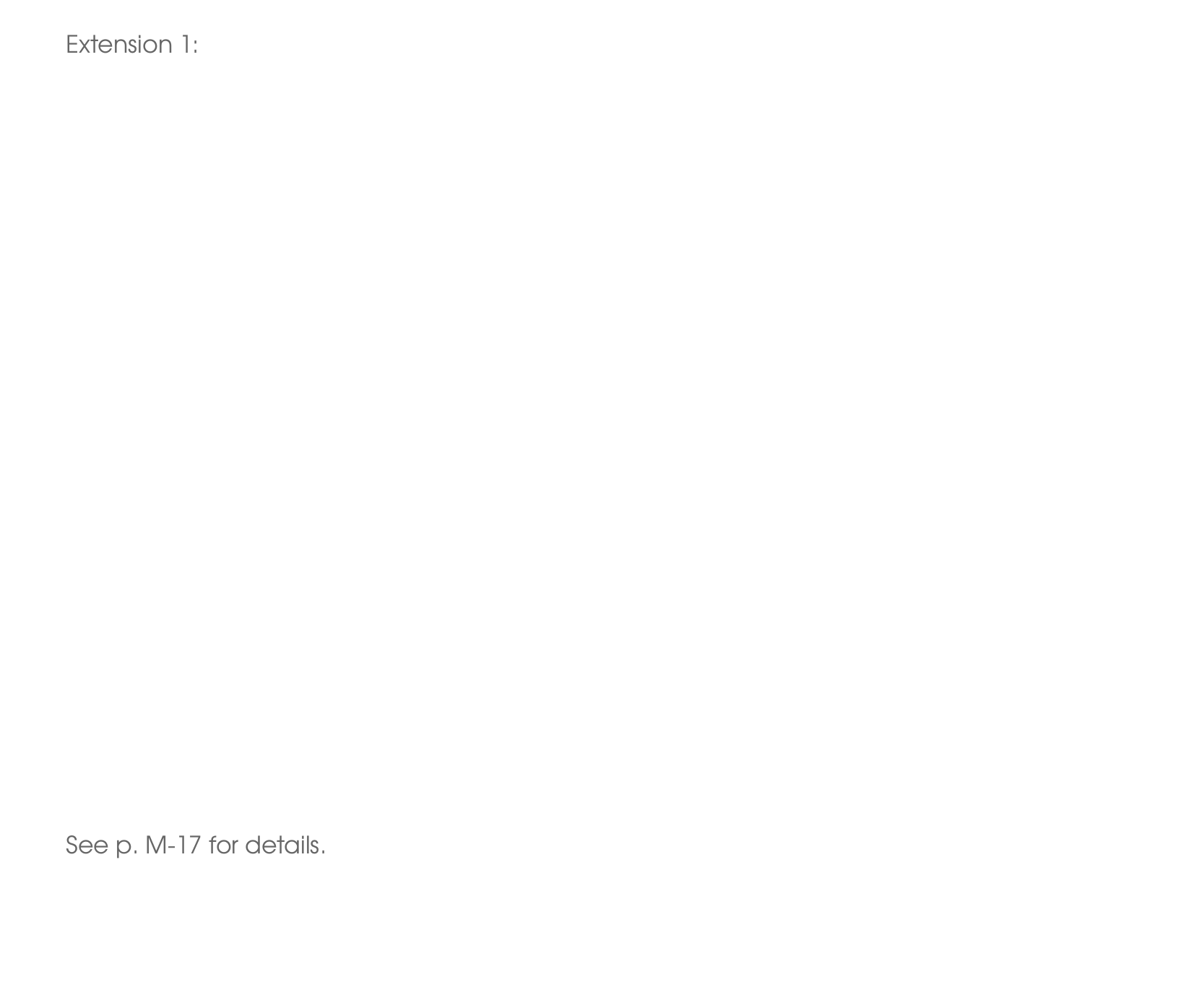

Extension 1:
See p. M-17 for details.